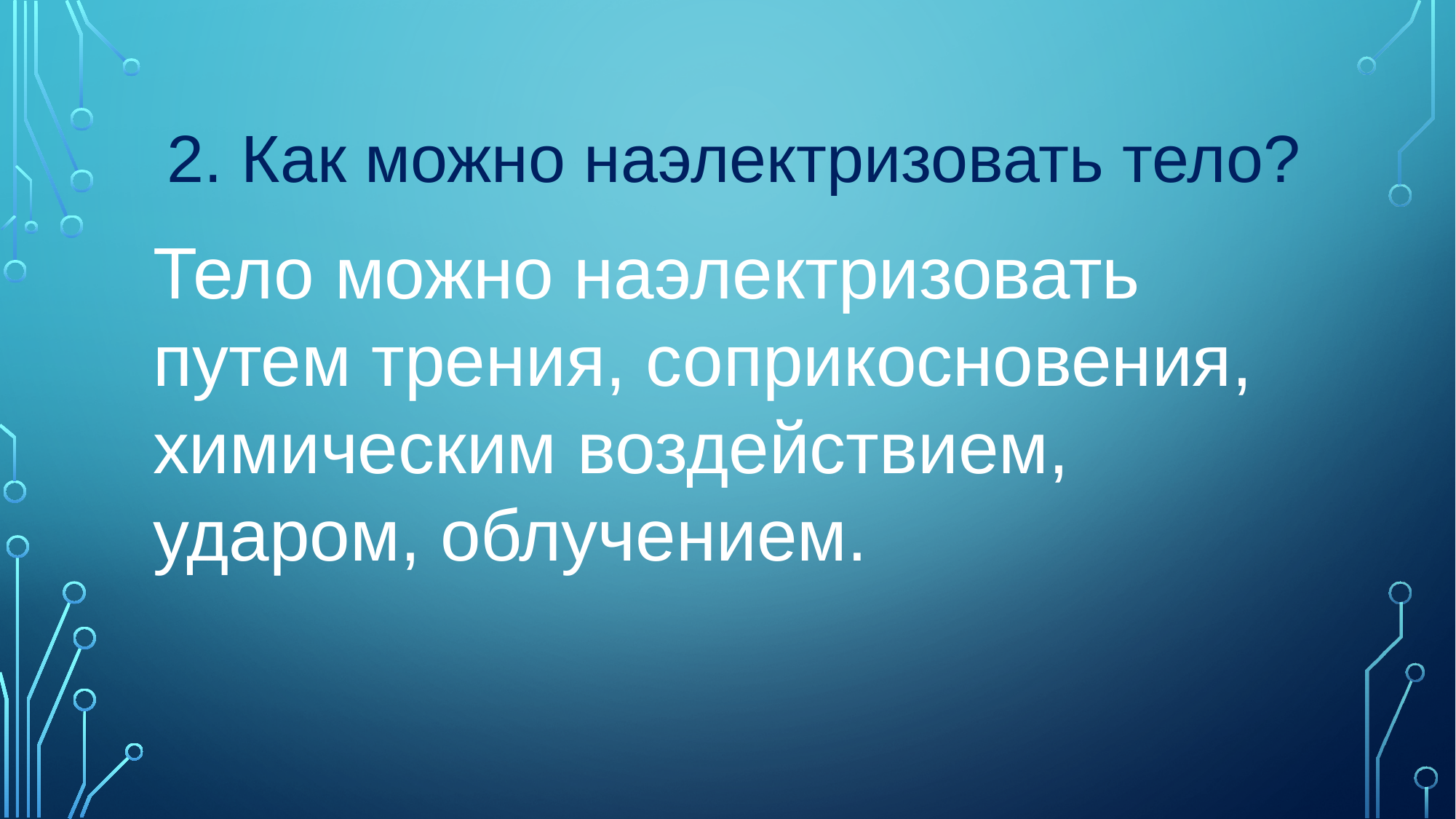

2. Как можно наэлектризовать тело?

Тело можно наэлектризовать путем трения, соприкосновения, химическим воздействием, ударом, облучением.